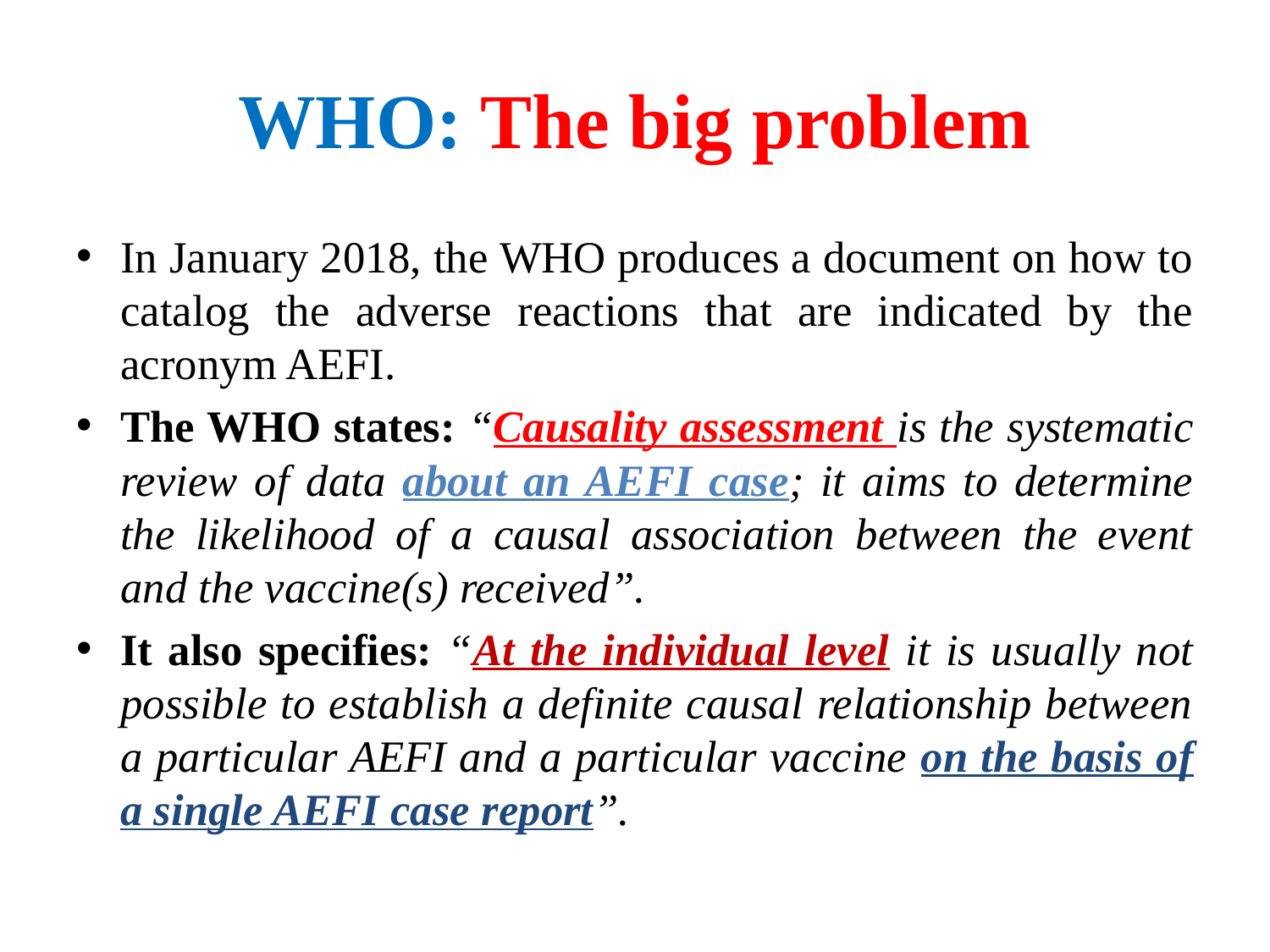

# WHO: The big problem
In January 2018, the WHO produces a document on how to catalog the adverse reactions that are indicated by the acronym AEFI.
The WHO states: “Causality assessment is the systematic review of data about an AEFI case; it aims to determine the likelihood of a causal association between the event and the vaccine(s) received”.
It also specifies: “At the individual level it is usually not possible to establish a definite causal relationship between a particular AEFI and a particular vaccine on the basis of a single AEFI case report”.